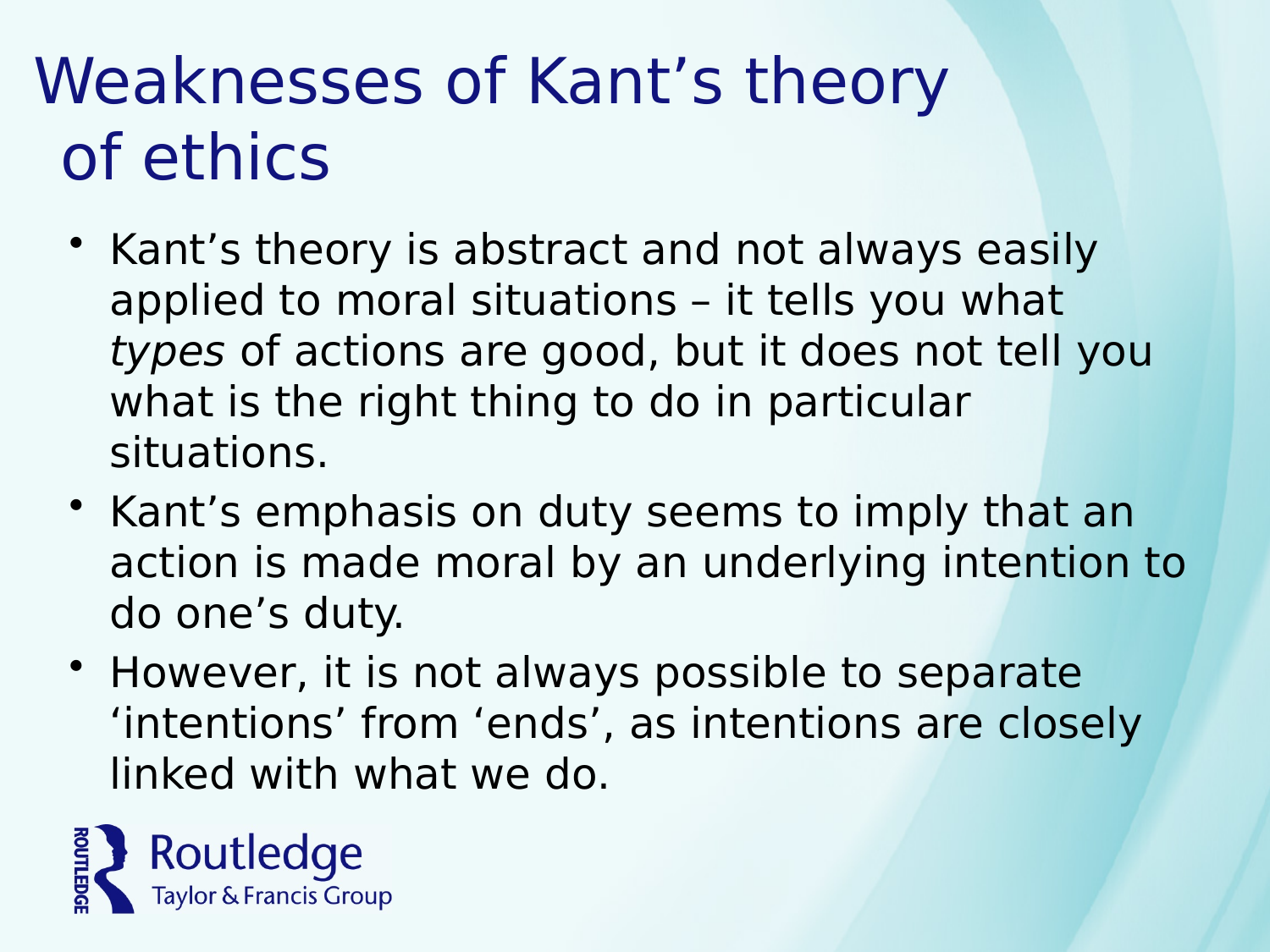

# Weaknesses of Kant’s theory of ethics
Kant’s theory is abstract and not always easily applied to moral situations – it tells you what types of actions are good, but it does not tell you what is the right thing to do in particular situations.
Kant’s emphasis on duty seems to imply that an action is made moral by an underlying intention to do one’s duty.
However, it is not always possible to separate ‘intentions’ from ‘ends’, as intentions are closely linked with what we do.